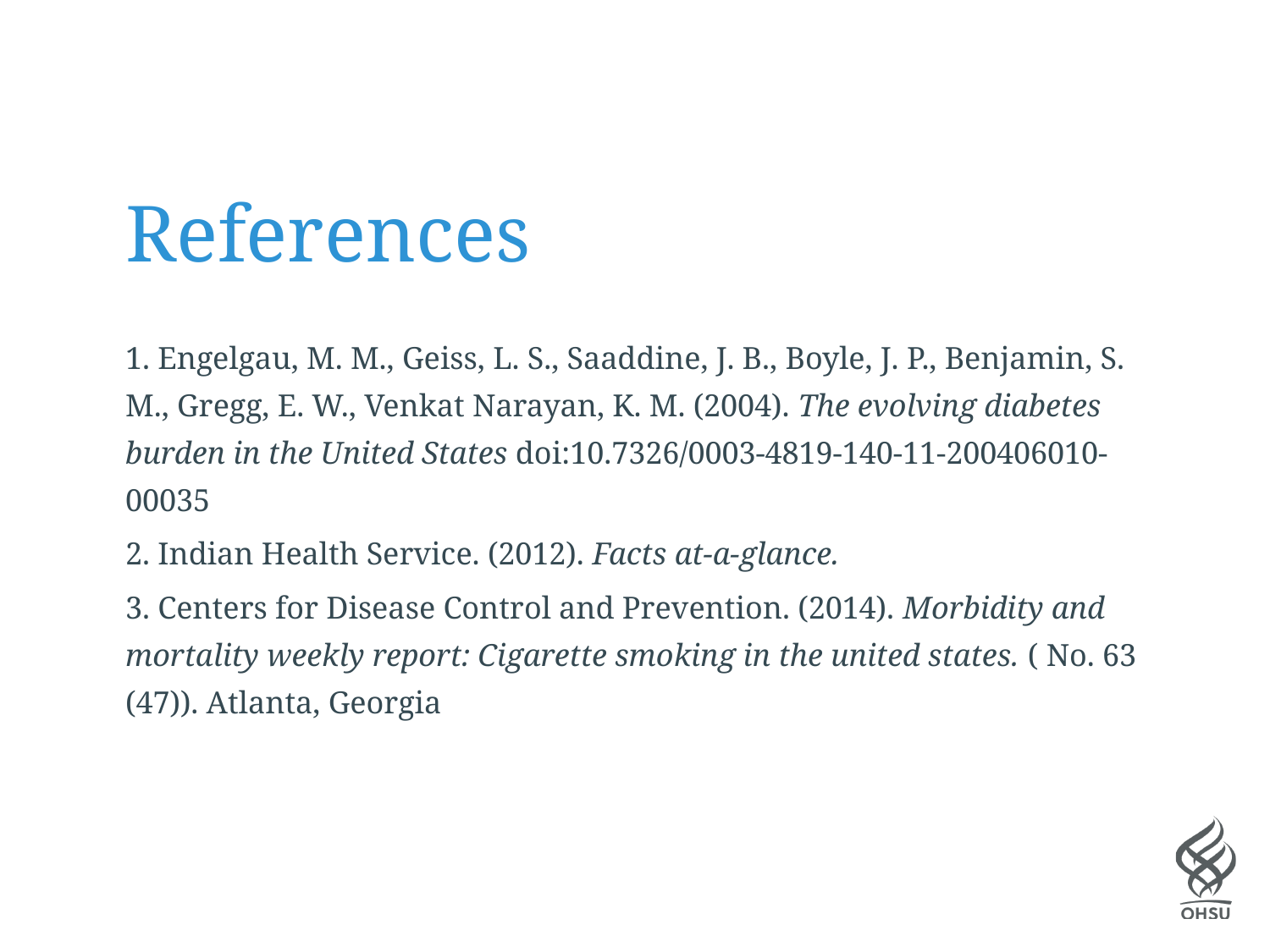

# References
1. Engelgau, M. M., Geiss, L. S., Saaddine, J. B., Boyle, J. P., Benjamin, S. M., Gregg, E. W., Venkat Narayan, K. M. (2004). The evolving diabetes burden in the United States doi:10.7326/0003-4819-140-11-200406010-00035
2. Indian Health Service. (2012). Facts at-a-glance.
3. Centers for Disease Control and Prevention. (2014). Morbidity and mortality weekly report: Cigarette smoking in the united states. ( No. 63 (47)). Atlanta, Georgia